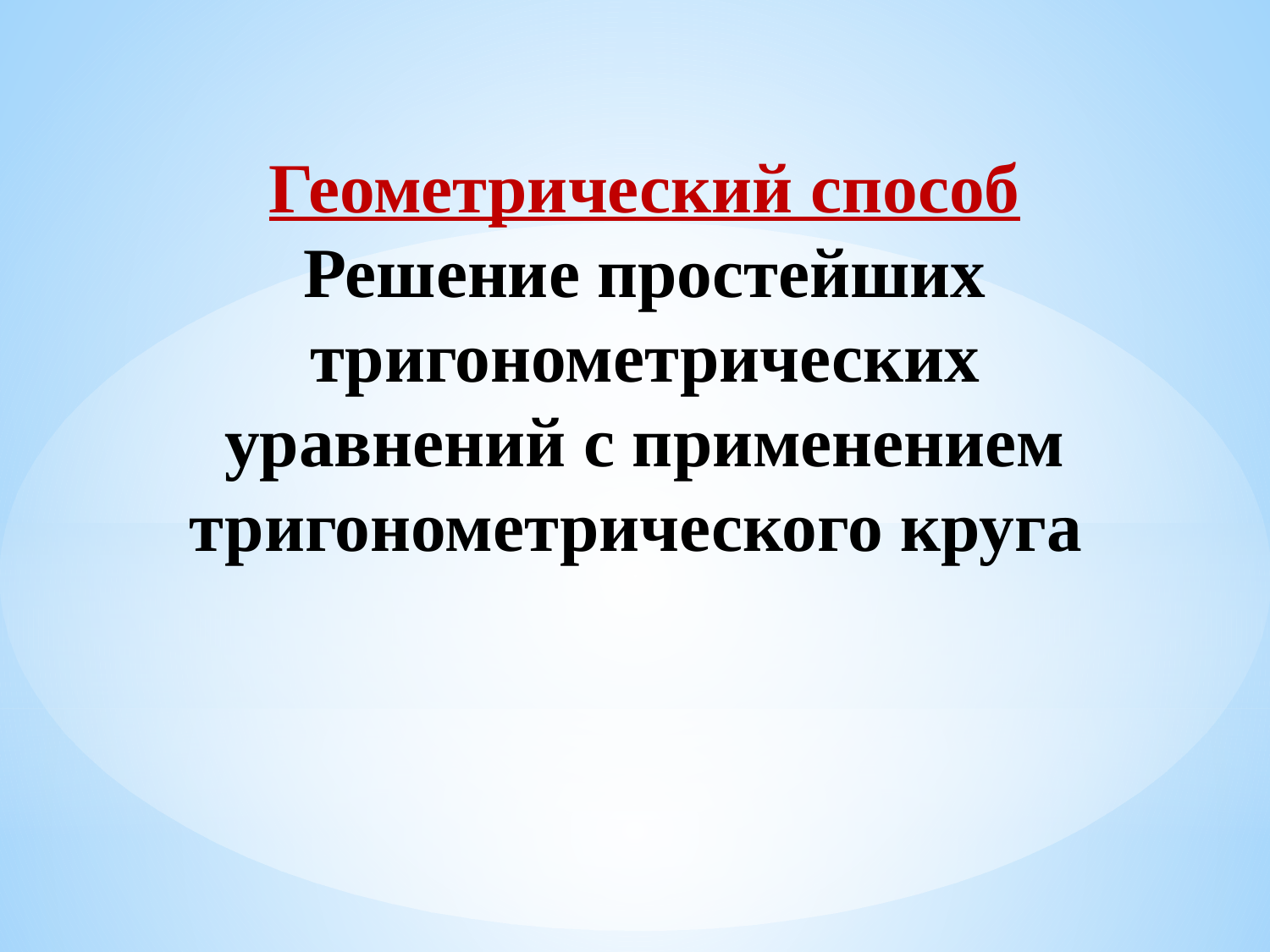

Геометрический способ
Решение простейших тригонометрических уравнений с применением тригонометрического круга